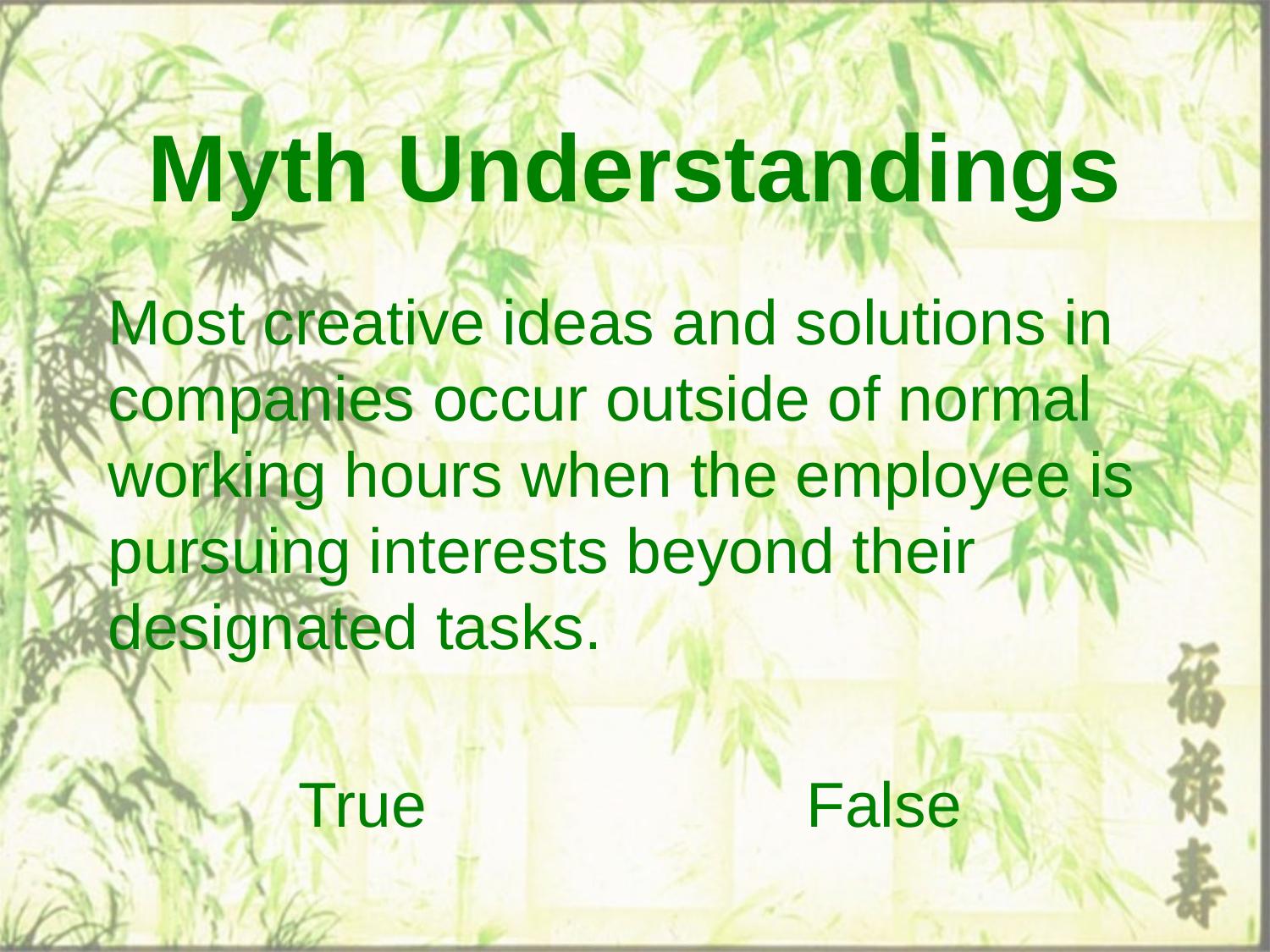

# Myth Understandings
Most creative ideas and solutions in companies occur outside of normal working hours when the employee is pursuing interests beyond their designated tasks.

True			False